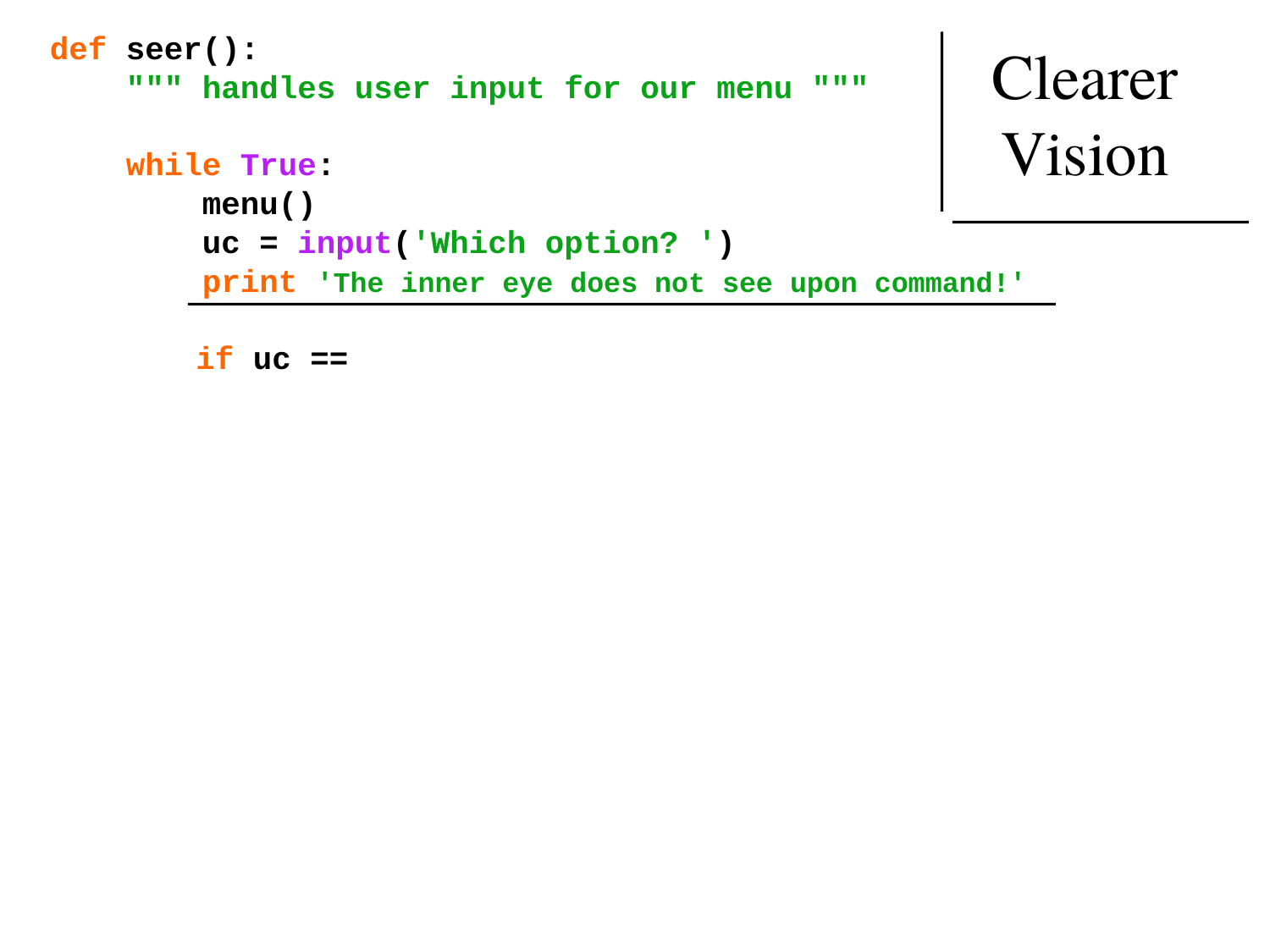

Clearer Vision

def seer():
    """ handles user input for our menu """

    while True:
        menu()
        uc = input('Which option? ')
        print 'The inner eye does not see upon command!'

	 if uc ==